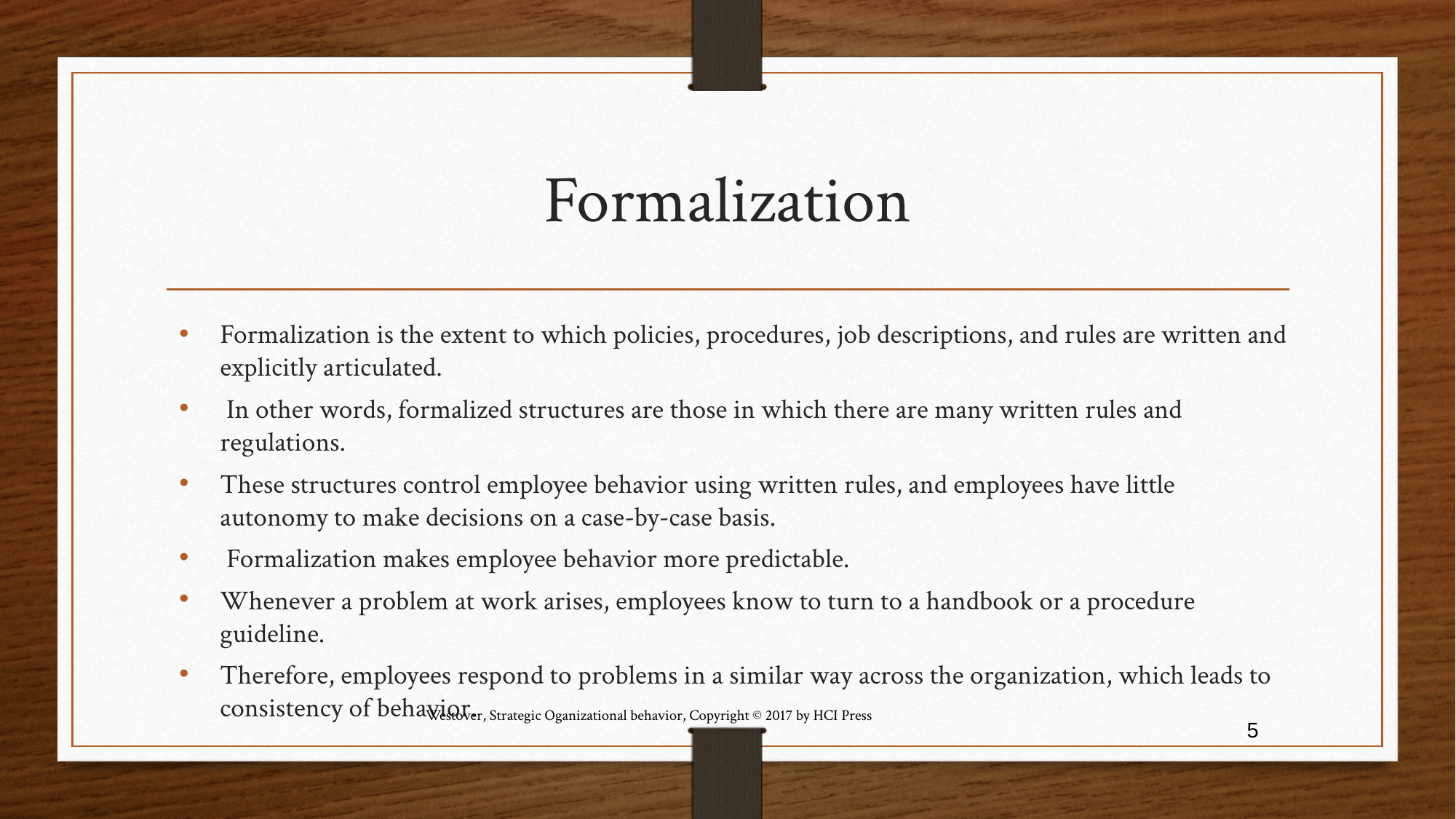

# Formalization
Formalization is the extent to which policies, procedures, job descriptions, and rules are written and explicitly articulated.
 In other words, formalized structures are those in which there are many written rules and regulations.
These structures control employee behavior using written rules, and employees have little autonomy to make decisions on a case-by-case basis.
 Formalization makes employee behavior more predictable.
Whenever a problem at work arises, employees know to turn to a handbook or a procedure guideline.
Therefore, employees respond to problems in a similar way across the organization, which leads to consistency of behavior.
Westover, Strategic Oganizational behavior, Copyright © 2017 by HCI Press
5